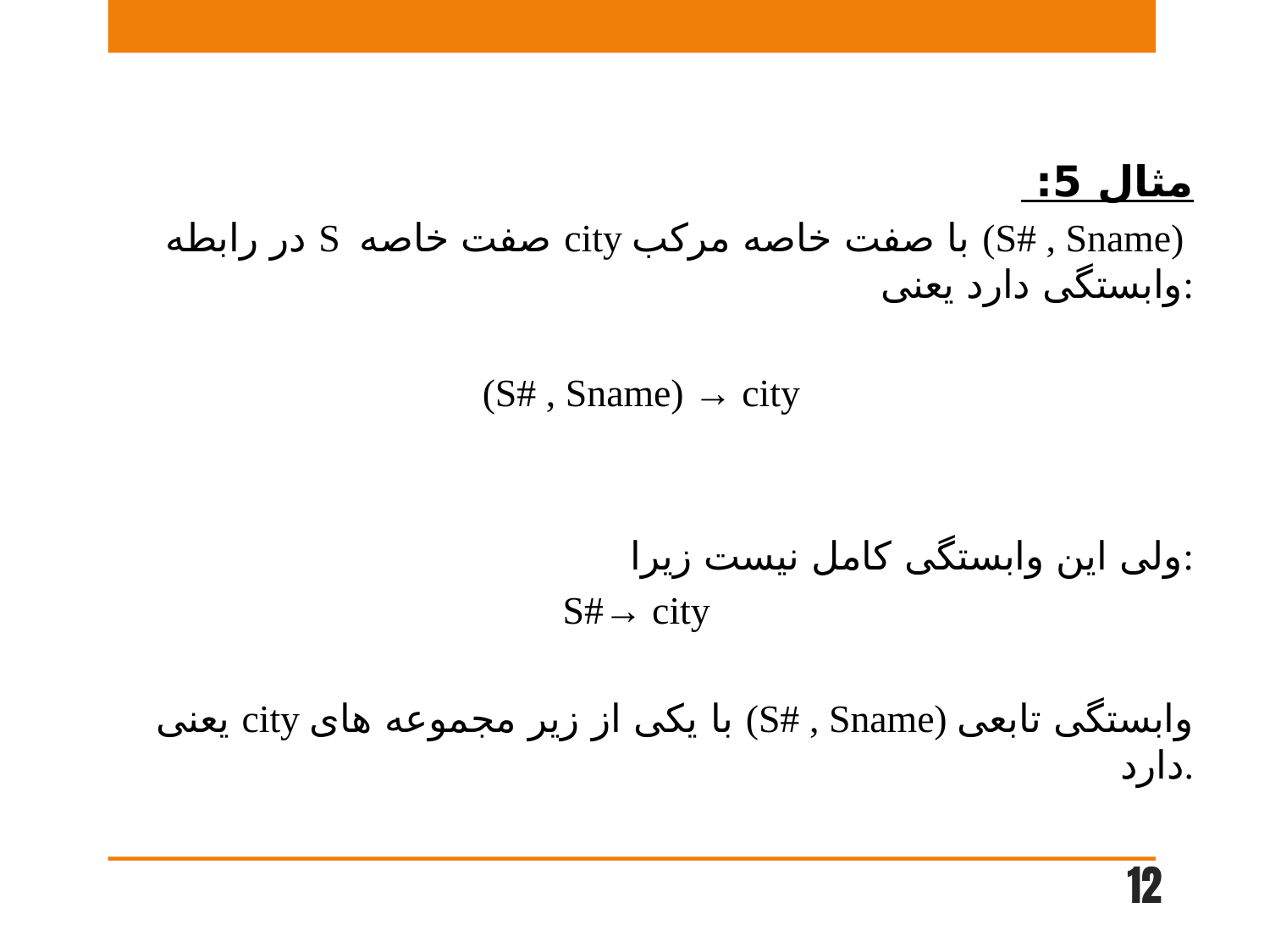

مثال 5:
در رابطه S  صفت خاصه city با صفت خاصه مرکب (S# , Sname)  وابستگی دارد یعنی:

 (S# , Sname) → city

ولی این وابستگی کامل نیست زیرا:
 S#→ city

یعنی city با یکی از زیر مجموعه های (S# , Sname) وابستگی تابعی دارد.
12